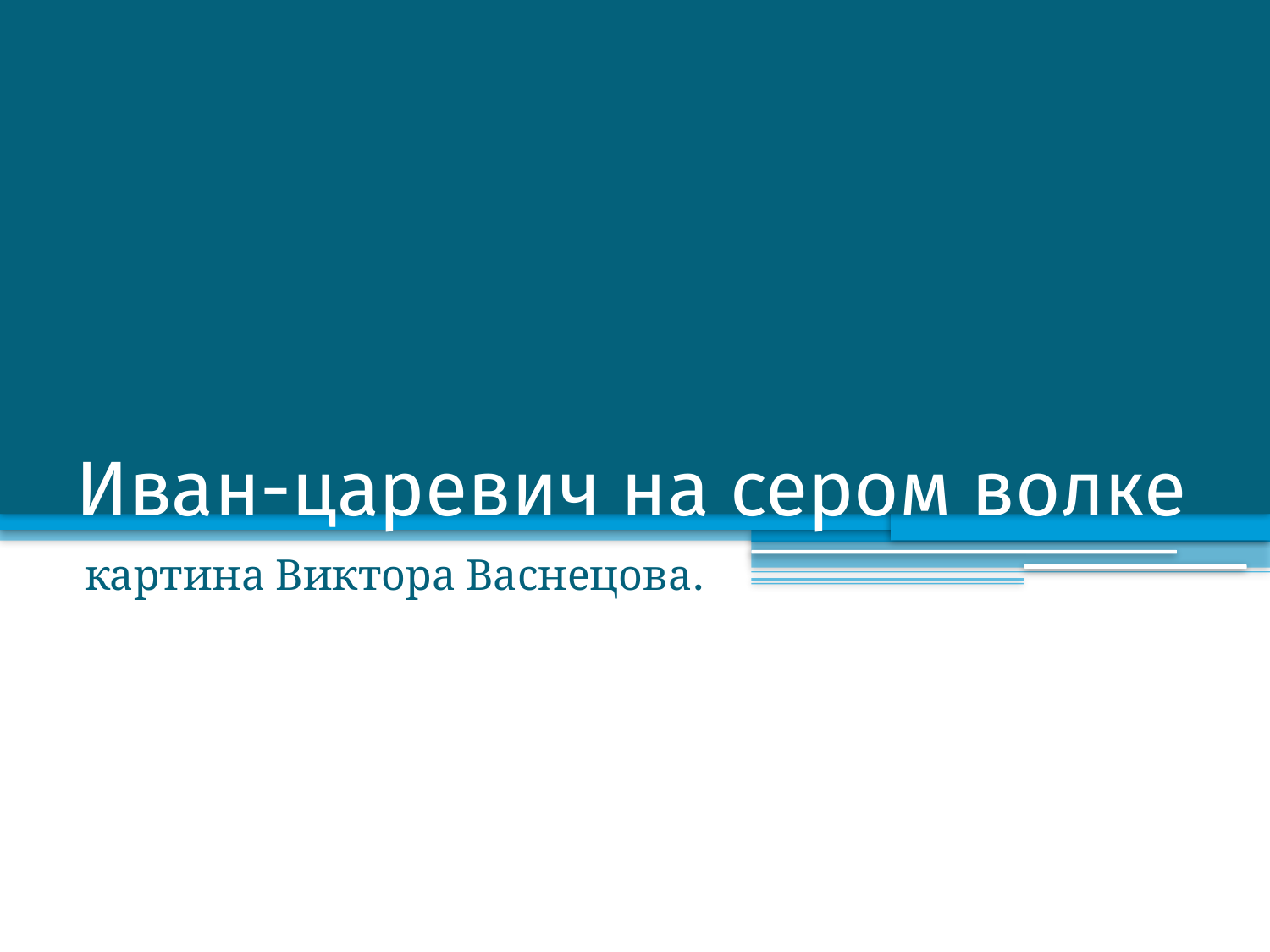

# Иван-царевич на сером волке
картина Виктора Васнецова.